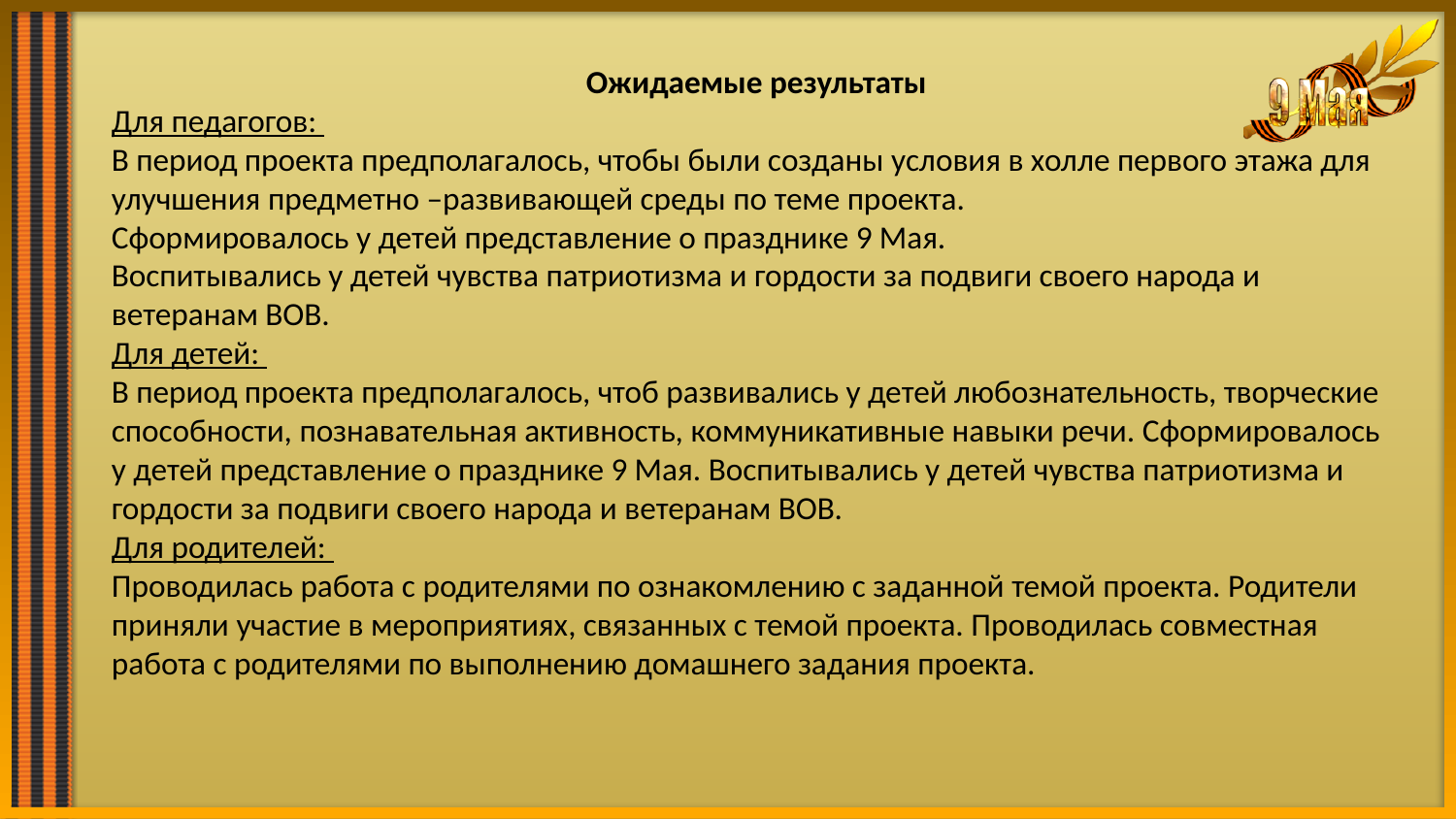

Ожидаемые результаты
Для педагогов:
В период проекта предполагалось, чтобы были созданы условия в холле первого этажа для улучшения предметно –развивающей среды по теме проекта.
Сформировалось у детей представление о празднике 9 Мая.
Воспитывались у детей чувства патриотизма и гордости за подвиги своего народа и ветеранам ВОВ.
Для детей:
В период проекта предполагалось, чтоб развивались у детей любознательность, творческие способности, познавательная активность, коммуникативные навыки речи. Сформировалось у детей представление о празднике 9 Мая. Воспитывались у детей чувства патриотизма и гордости за подвиги своего народа и ветеранам ВОВ.
Для родителей:
Проводилась работа с родителями по ознакомлению с заданной темой проекта. Родители приняли участие в мероприятиях, связанных с темой проекта. Проводилась совместная работа с родителями по выполнению домашнего задания проекта.